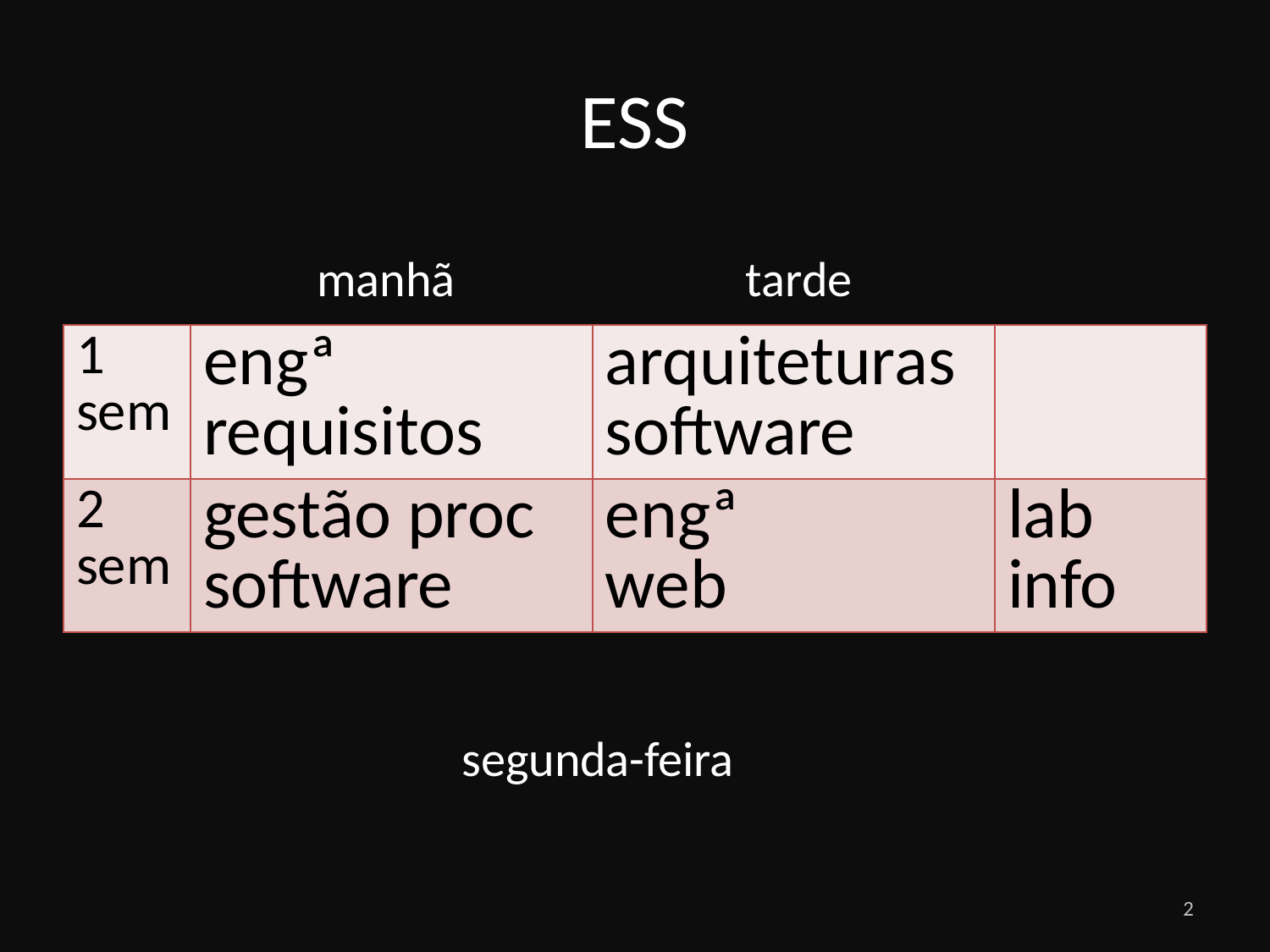

# ESS
manhã
tarde
| 1 sem | engª requisitos | arquiteturas software |  |
| --- | --- | --- | --- |
| 2 sem | gestão proc software | engª web | lab info |
segunda-feira
2